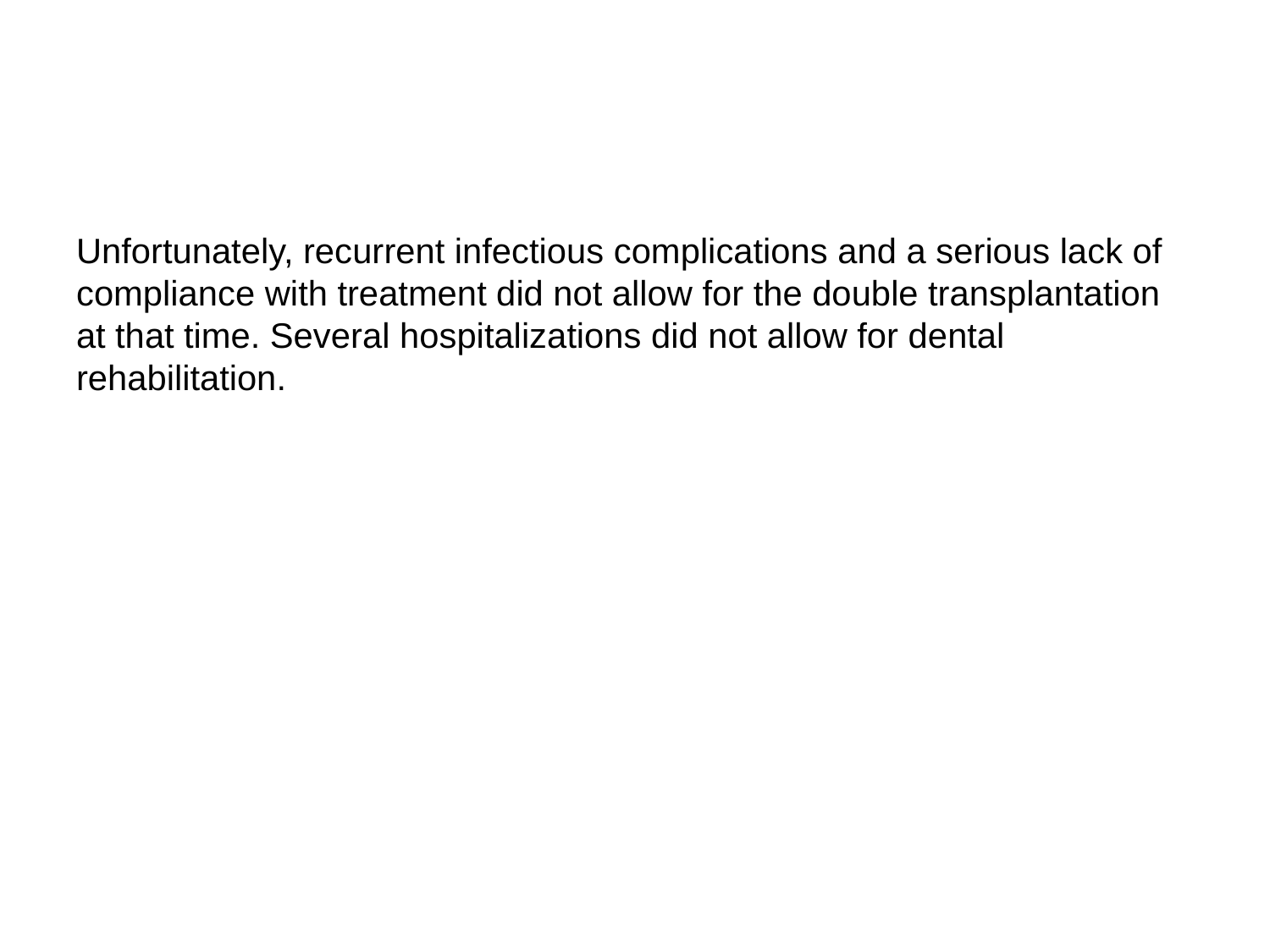

#
Unfortunately, recurrent infectious complications and a serious lack of compliance with treatment did not allow for the double transplantation at that time. Several hospitalizations did not allow for dental rehabilitation.